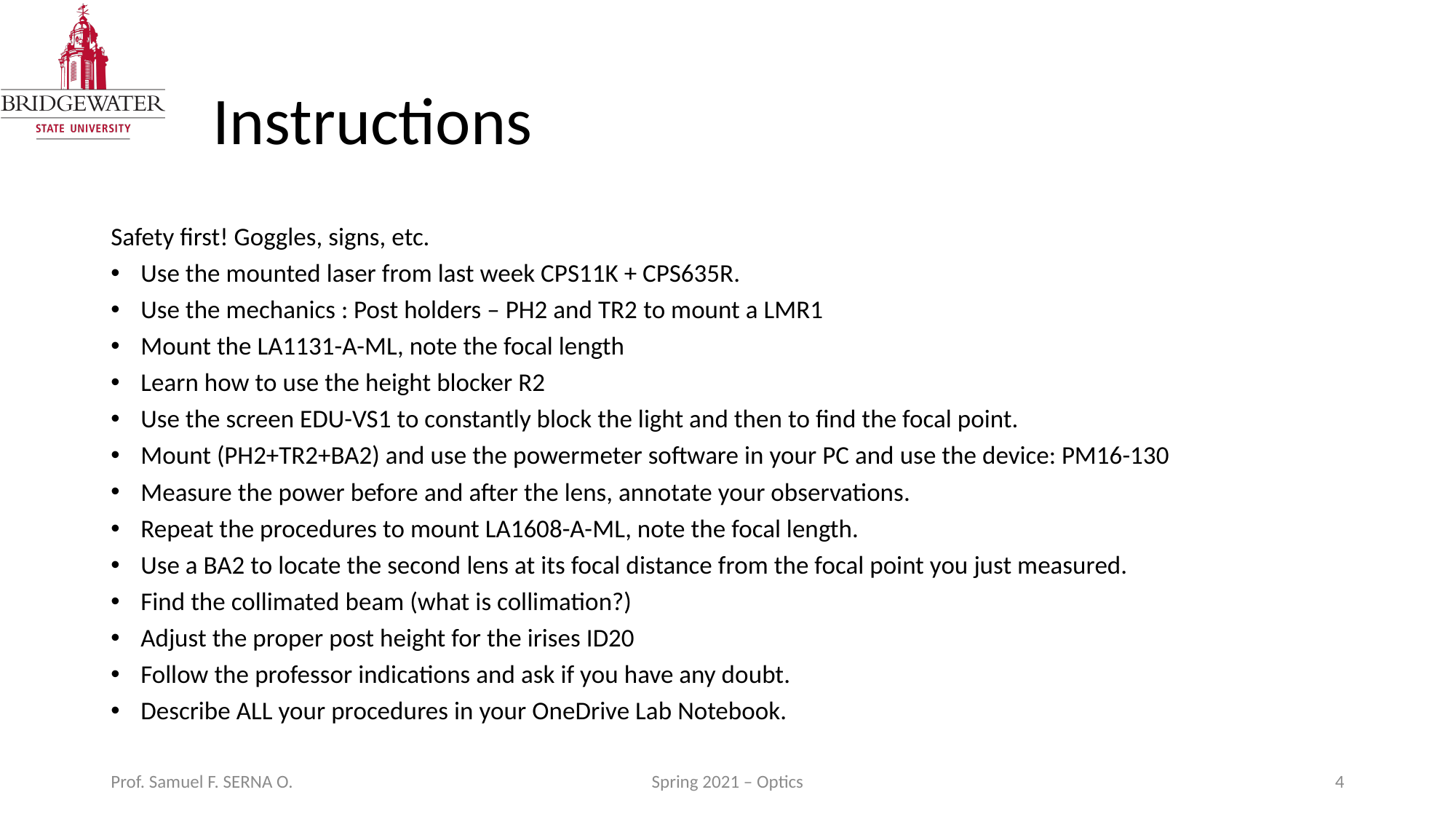

# Instructions
Safety first! Goggles, signs, etc.
Use the mounted laser from last week CPS11K + CPS635R.
Use the mechanics : Post holders – PH2 and TR2 to mount a LMR1
Mount the LA1131-A-ML, note the focal length
Learn how to use the height blocker R2
Use the screen EDU-VS1 to constantly block the light and then to find the focal point.
Mount (PH2+TR2+BA2) and use the powermeter software in your PC and use the device: PM16-130
Measure the power before and after the lens, annotate your observations.
Repeat the procedures to mount LA1608-A-ML, note the focal length.
Use a BA2 to locate the second lens at its focal distance from the focal point you just measured.
Find the collimated beam (what is collimation?)
Adjust the proper post height for the irises ID20
Follow the professor indications and ask if you have any doubt.
Describe ALL your procedures in your OneDrive Lab Notebook.
Prof. Samuel F. SERNA O.
Spring 2021 – Optics
4